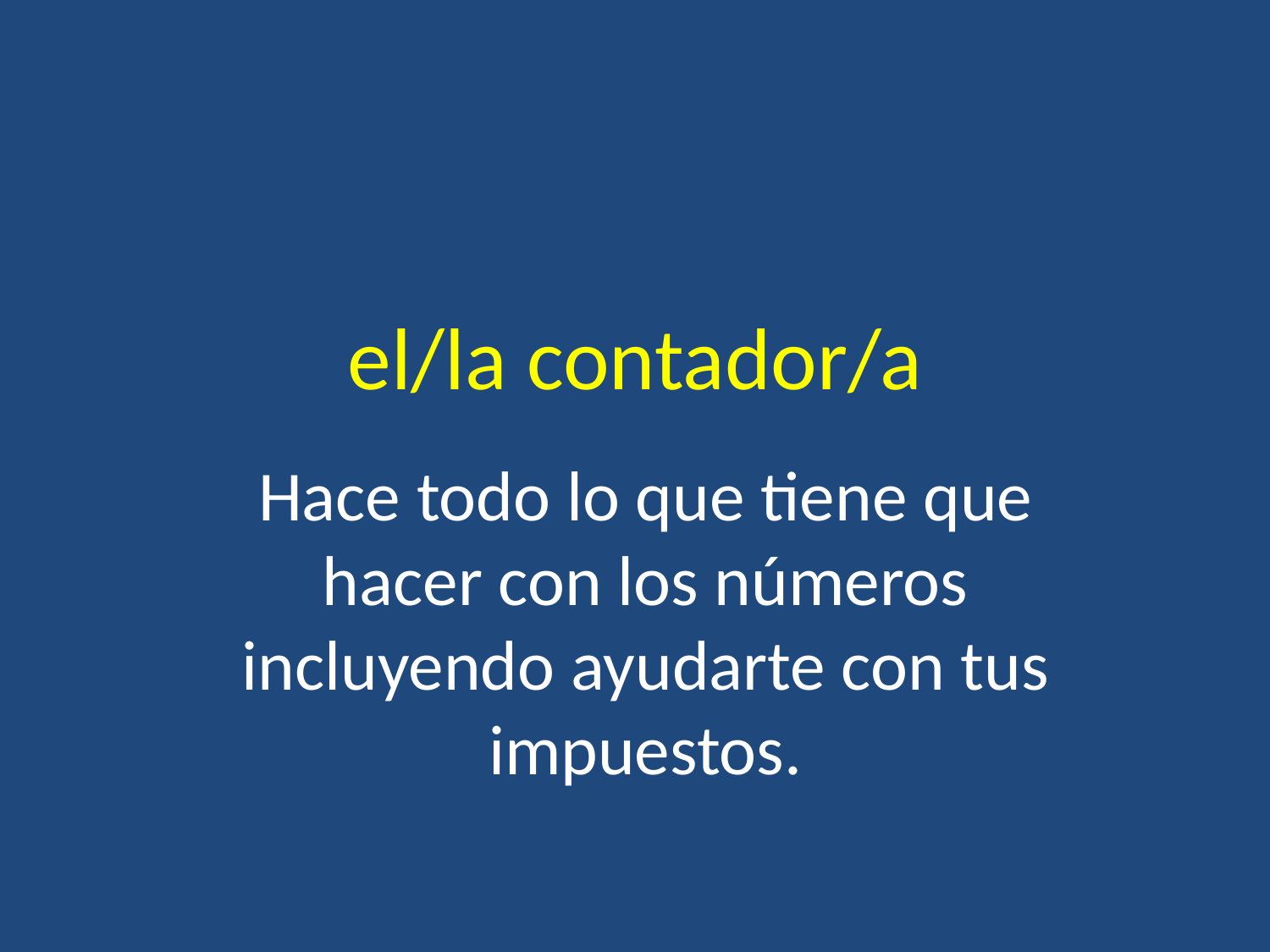

# el/la contador/a
Hace todo lo que tiene que hacer con los números incluyendo ayudarte con tus impuestos.